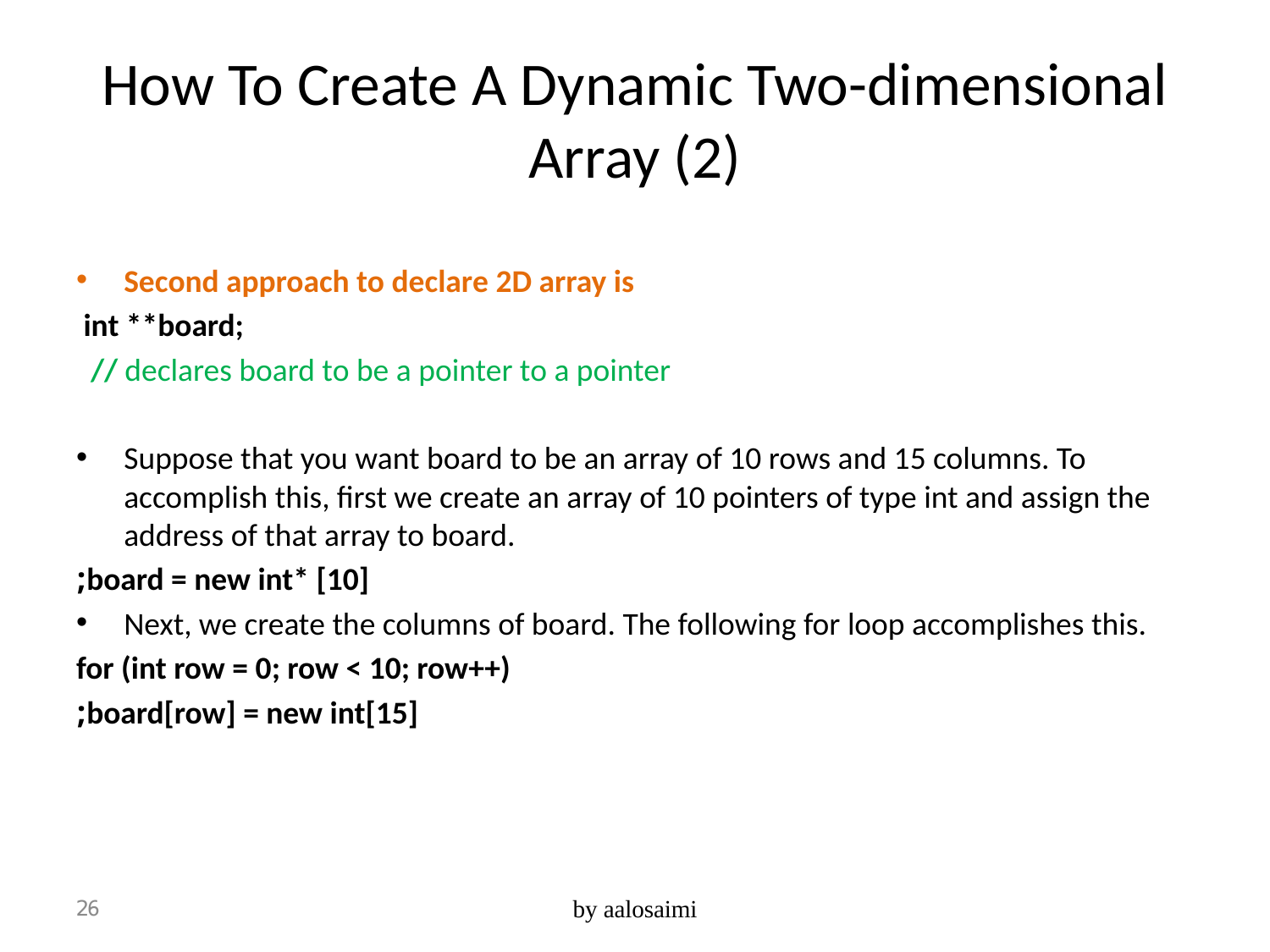

# How To Create A Dynamic Two-dimensional Array (2)
Second approach to declare 2D array is
 int **board;
  // declares board to be a pointer to a pointer

Suppose that you want board to be an array of 10 rows and 15 columns. To accomplish this, first we create an array of 10 pointers of type int and assign the address of that array to board.
board = new int* [10];
Next, we create the columns of board. The following for loop accomplishes this.
for (int row = 0; row < 10; row++)
board[row] = new int[15];

26
by aalosaimi